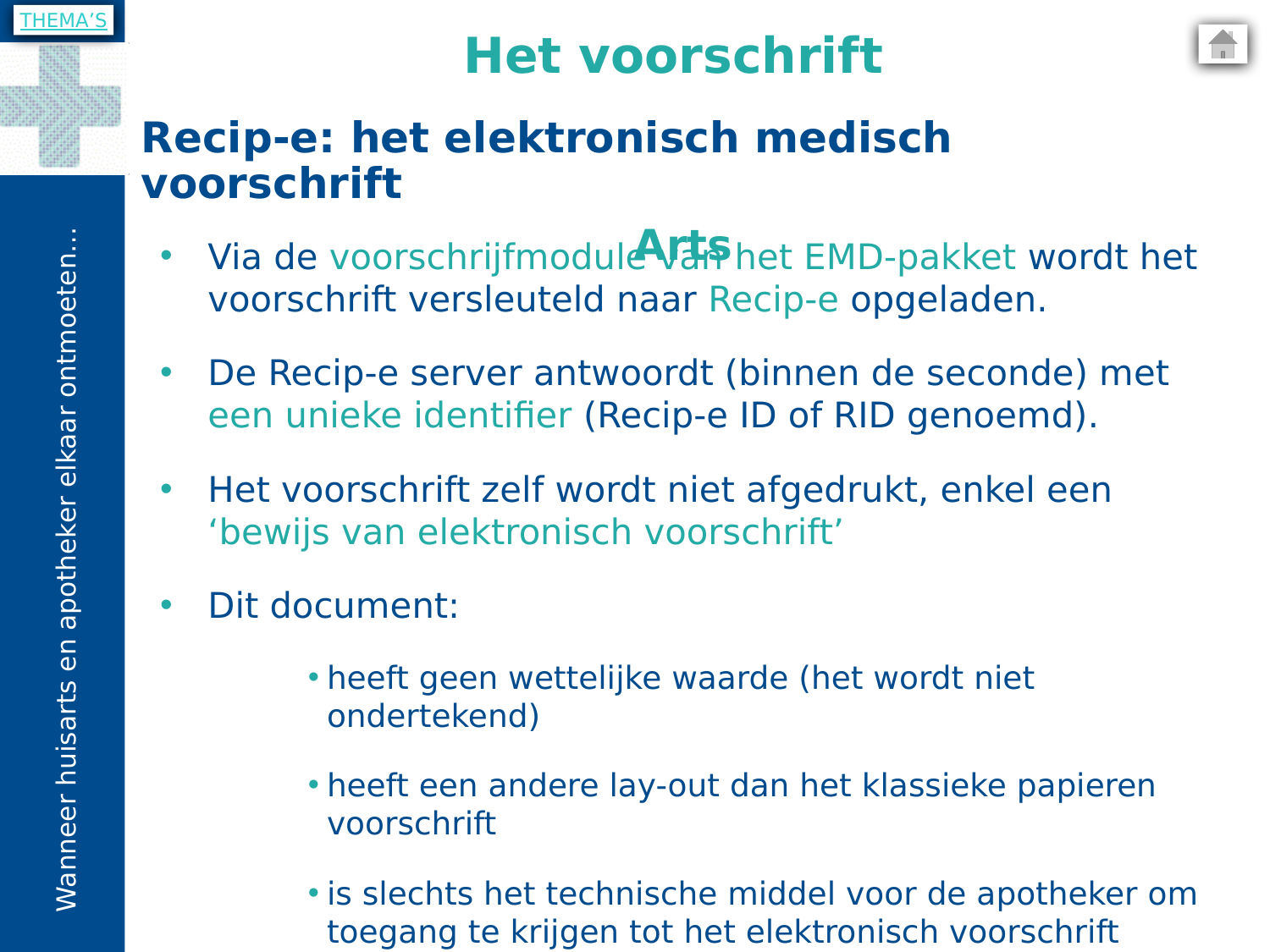

THEMA’S
Het voorschrift

Recip-e: het elektronisch medisch voorschrift
Arts
Via de voorschrijfmodule van het EMD-pakket wordt het voorschrift versleuteld naar Recip-e opgeladen.
De Recip-e server antwoordt (binnen de seconde) met een unieke identifier (Recip-e ID of RID genoemd).
Het voorschrift zelf wordt niet afgedrukt, enkel een ‘bewijs van elektronisch voorschrift’
Dit document:
heeft geen wettelijke waarde (het wordt niet ondertekend)
heeft een andere lay-out dan het klassieke papieren voorschrift
is slechts het technische middel voor de apotheker om toegang te krijgen tot het elektronisch voorschrift